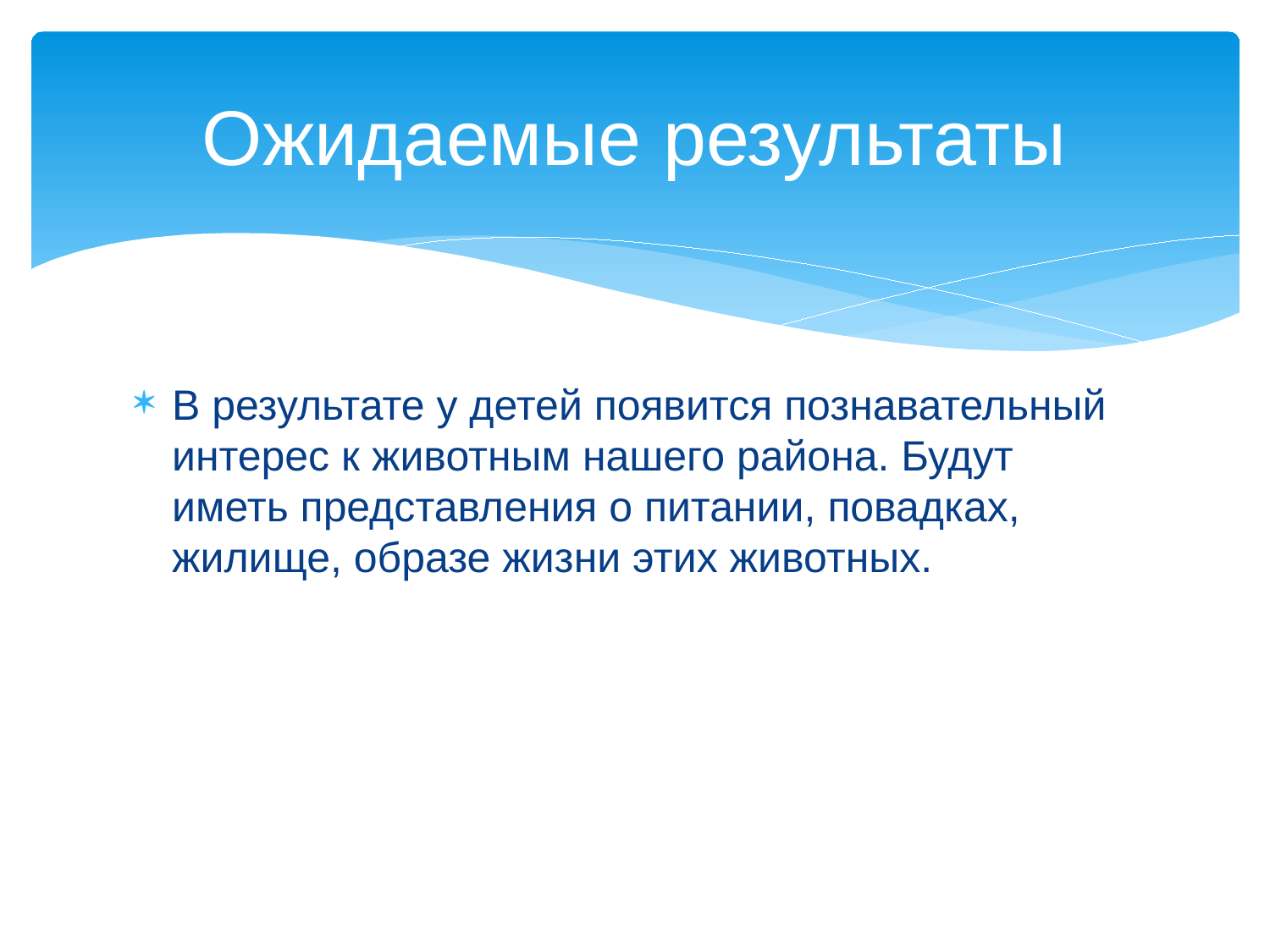

# Ожидаемые результаты
В результате у детей появится познавательный интерес к животным нашего района. Будут иметь представления о питании, повадках, жилище, образе жизни этих животных.